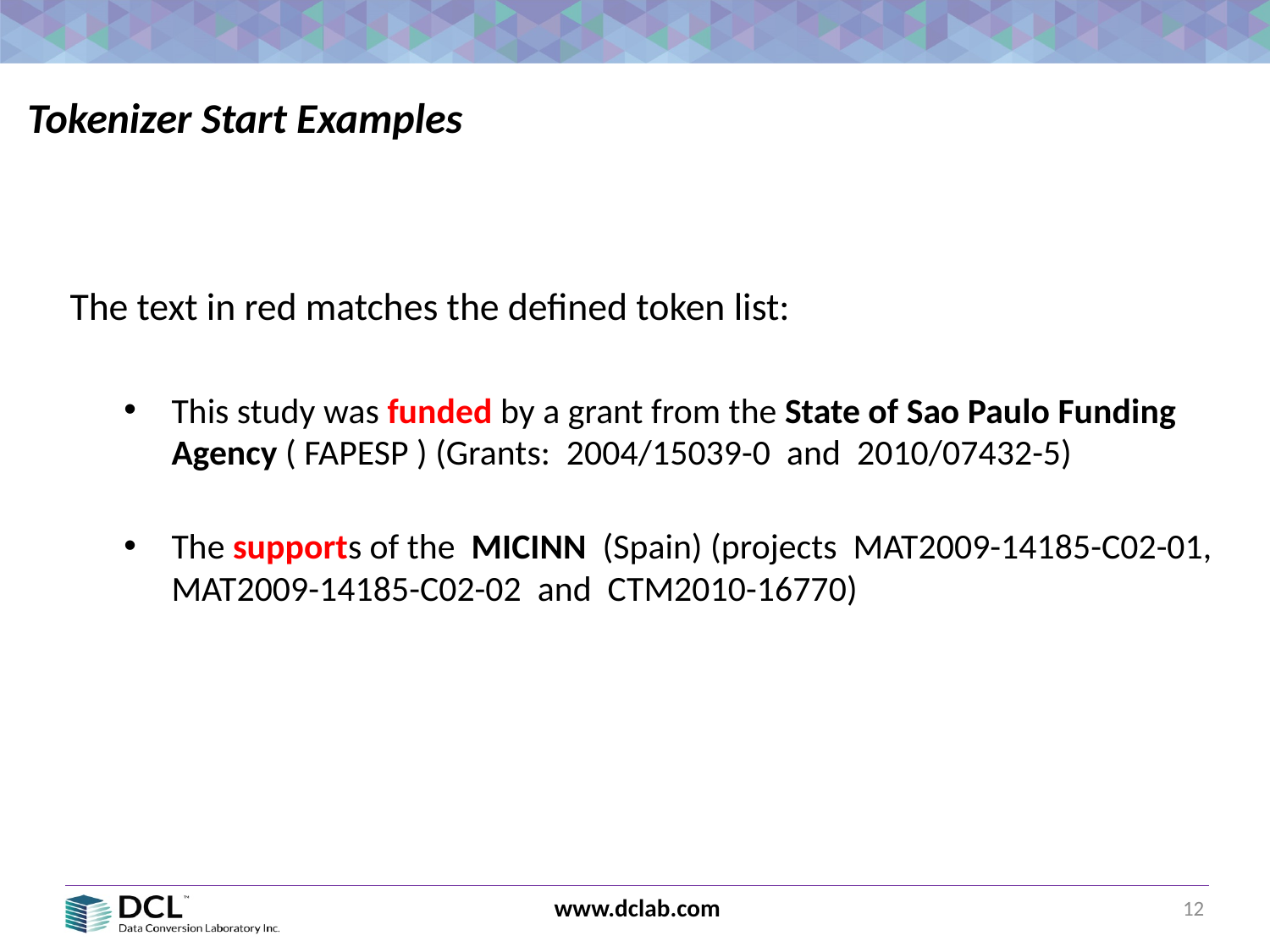

Tokenizer Start Examples
The text in red matches the defined token list:

This study was funded by a grant from the State of Sao Paulo Funding Agency ( FAPESP ) (Grants:  2004/15039-0  and  2010/07432-5)
The supports of the  MICINN  (Spain) (projects  MAT2009-14185-C02-01,  MAT2009-14185-C02-02  and  CTM2010-16770)
12